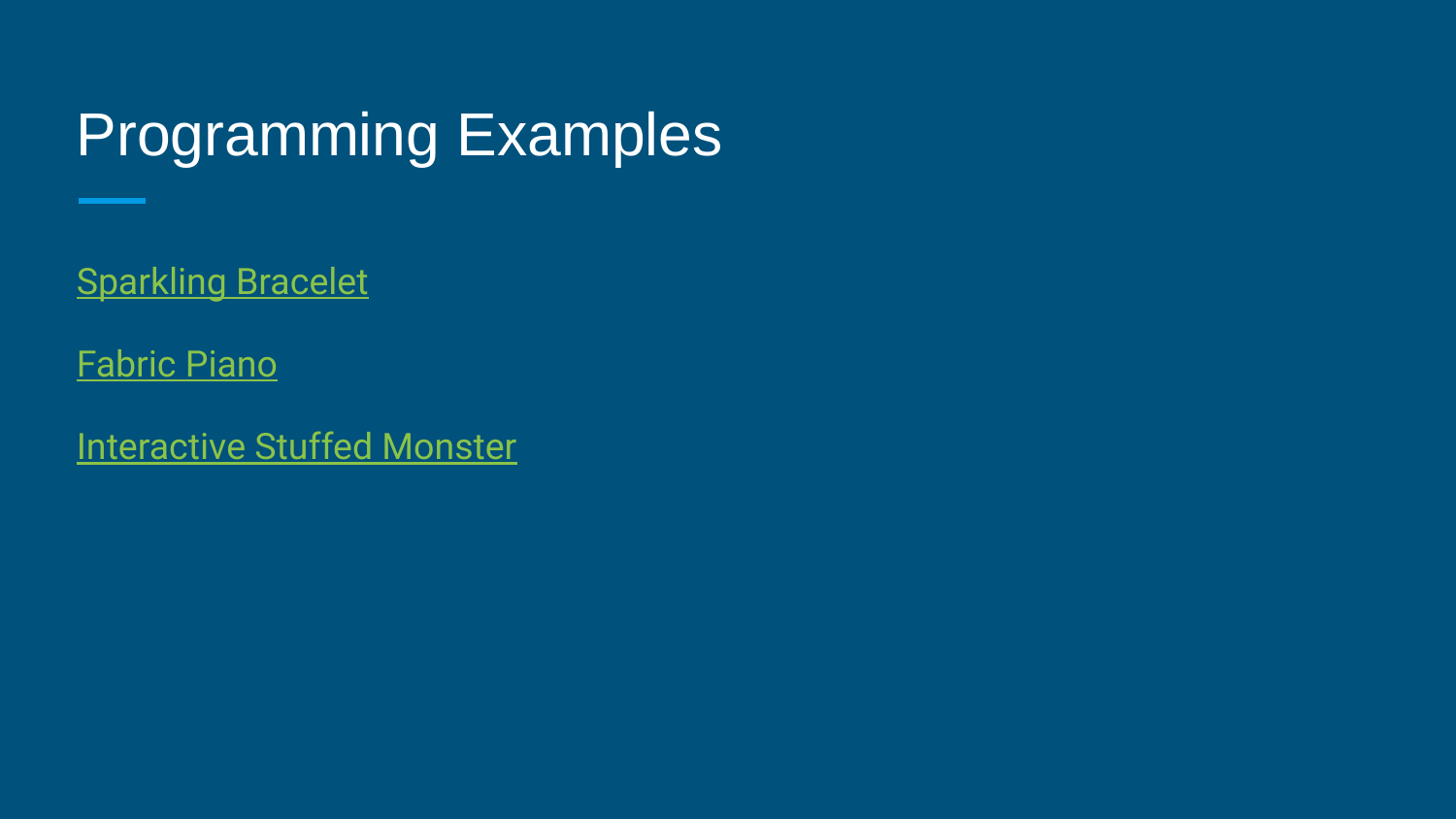

# Programming Examples
Sparkling Bracelet
Fabric Piano
Interactive Stuffed Monster